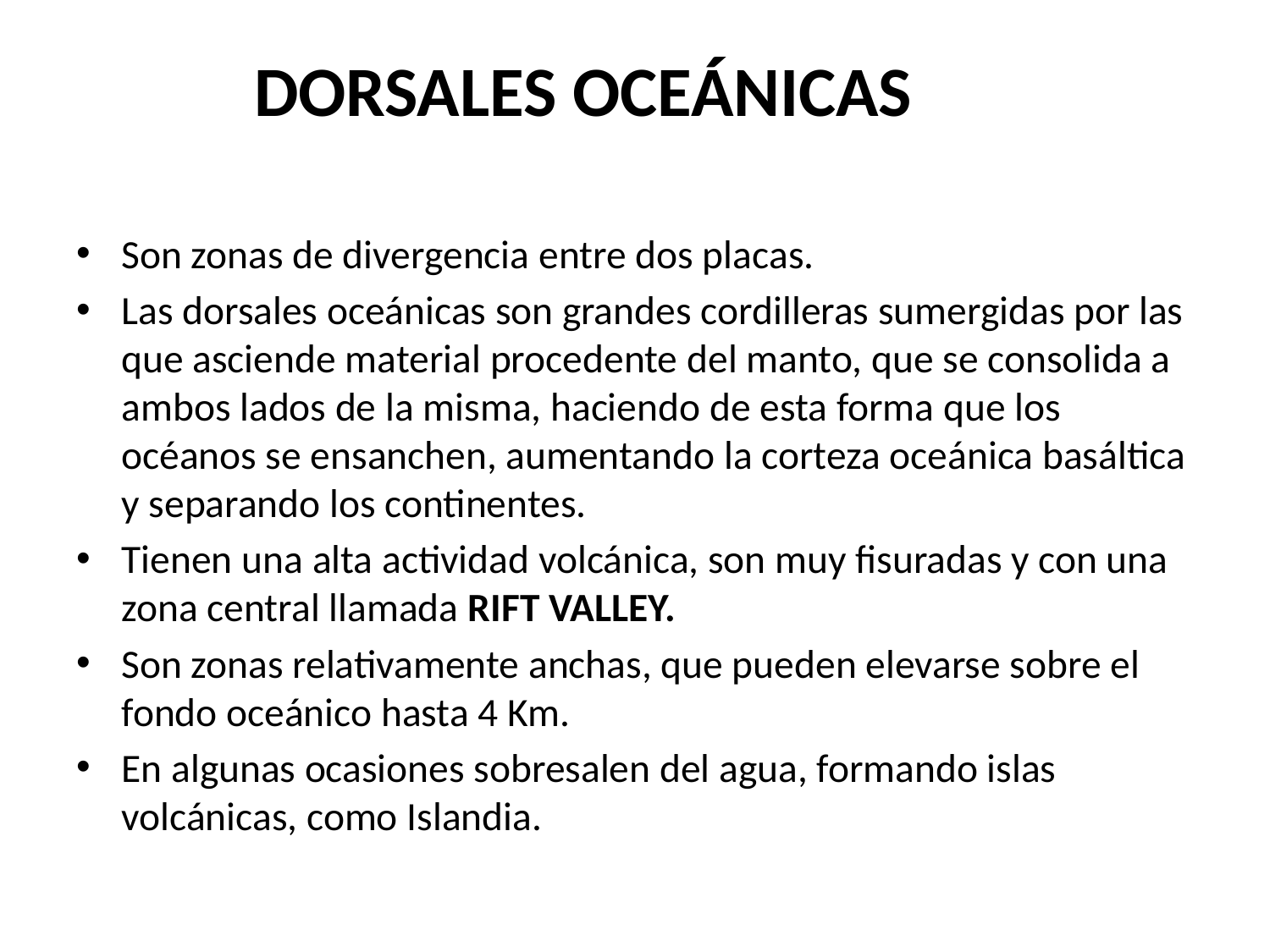

# DORSALES OCEÁNICAS
Son zonas de divergencia entre dos placas.
Las dorsales oceánicas son grandes cordilleras sumergidas por las que asciende material procedente del manto, que se consolida a ambos lados de la misma, haciendo de esta forma que los océanos se ensanchen, aumentando la corteza oceánica basáltica y separando los continentes.
Tienen una alta actividad volcánica, son muy fisuradas y con una zona central llamada RIFT VALLEY.
Son zonas relativamente anchas, que pueden elevarse sobre el fondo oceánico hasta 4 Km.
En algunas ocasiones sobresalen del agua, formando islas volcánicas, como Islandia.